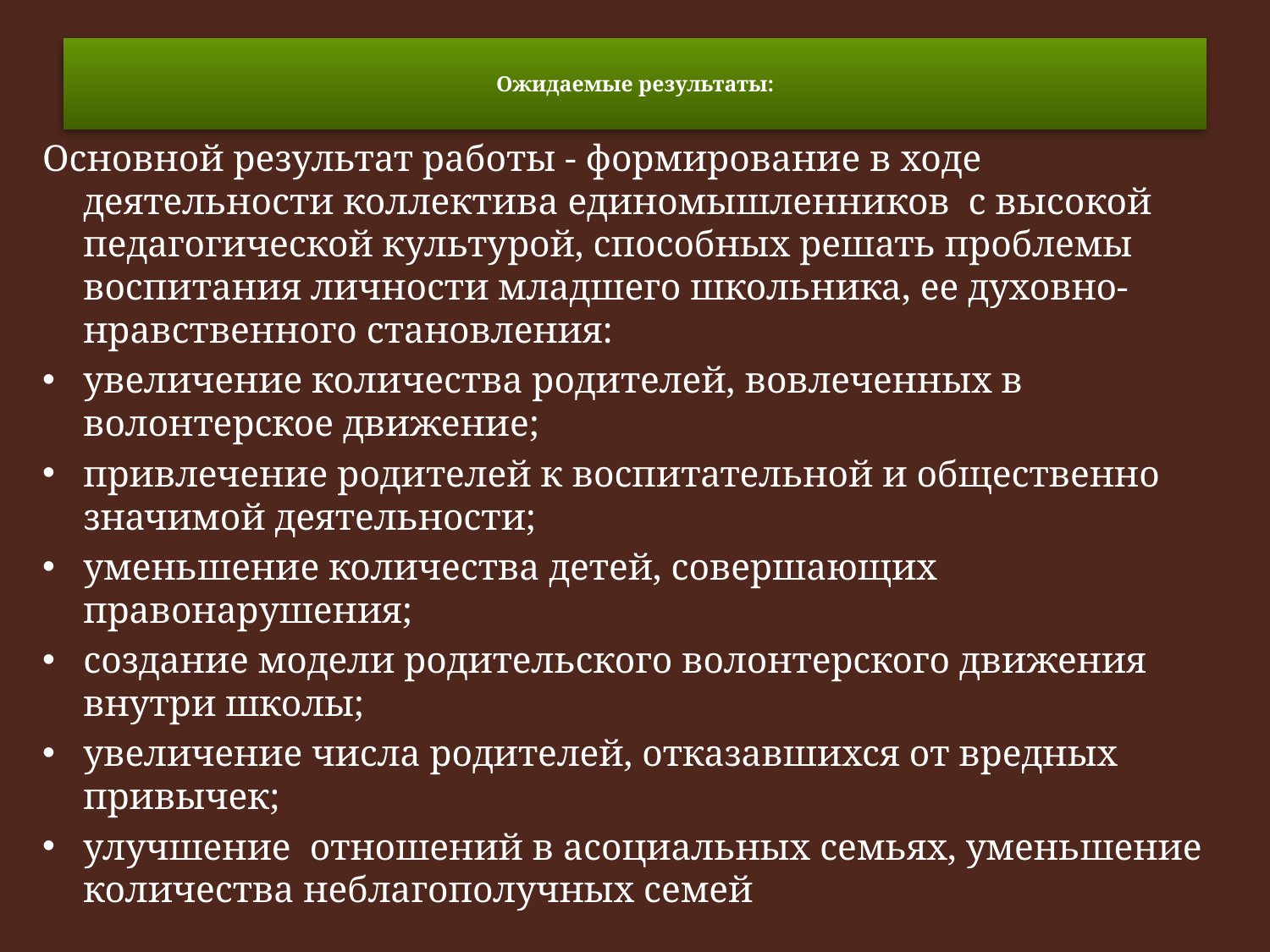

# Ожидаемые результаты:
Основной результат работы - формирование в ходе деятельности коллектива единомышленников  с высокой педагогической культурой, способных решать проблемы воспитания личности младшего школьника, ее духовно-нравственного становления:
увеличение количества родителей, вовлеченных в волонтерское движение;
привлечение родителей к воспитательной и общественно значимой деятельности;
уменьшение количества детей, совершающих правонарушения;
создание модели родительского волонтерского движения внутри школы;
увеличение числа родителей, отказавшихся от вредных привычек;
улучшение  отношений в асоциальных семьях, уменьшение количества неблагополучных семей